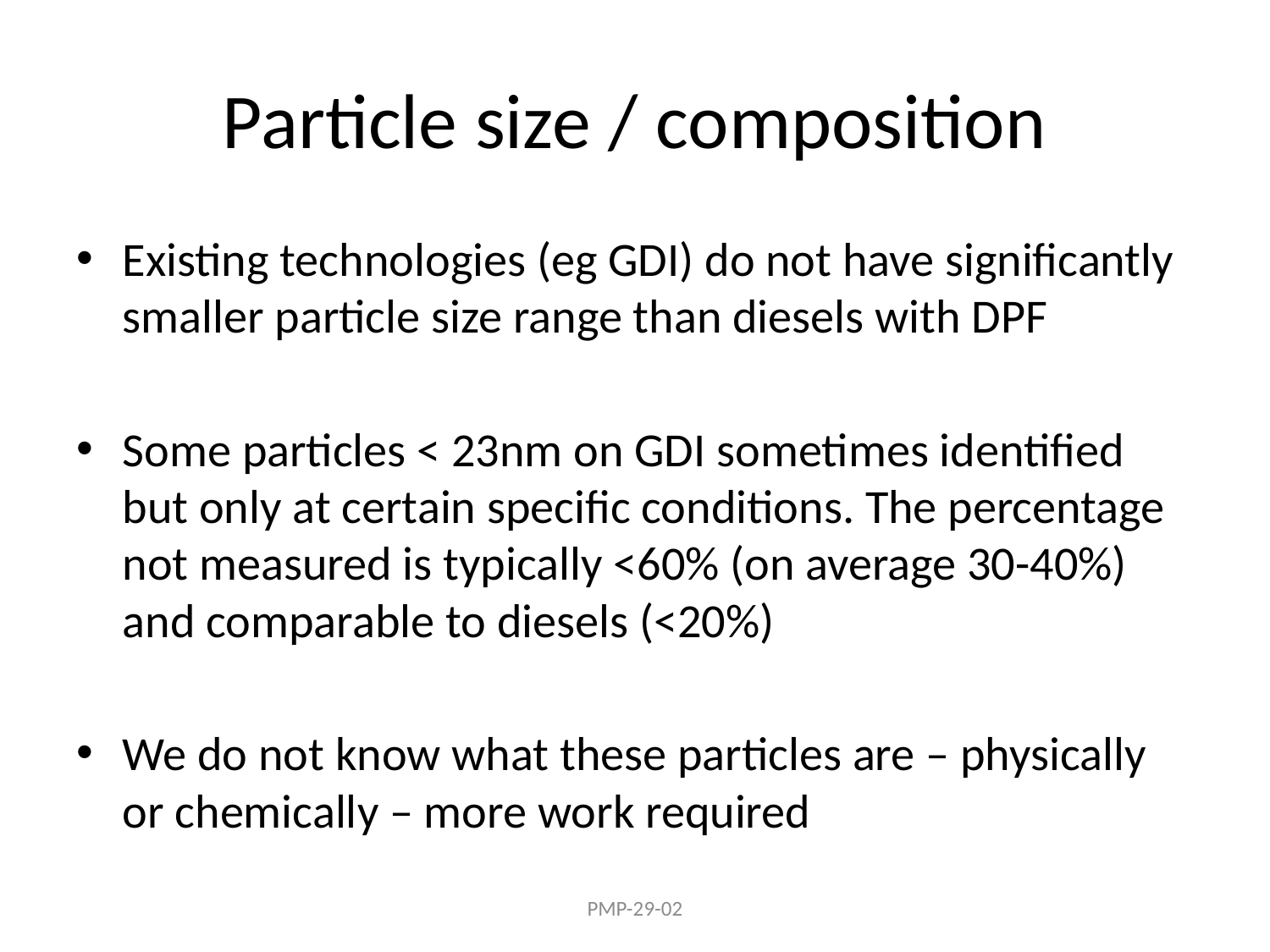

# Particle size / composition
Existing technologies (eg GDI) do not have significantly smaller particle size range than diesels with DPF

Some particles < 23nm on GDI sometimes identified but only at certain specific conditions. The percentage not measured is typically <60% (on average 30-40%) and comparable to diesels (<20%)

We do not know what these particles are – physically or chemically – more work required

PMP-29-02